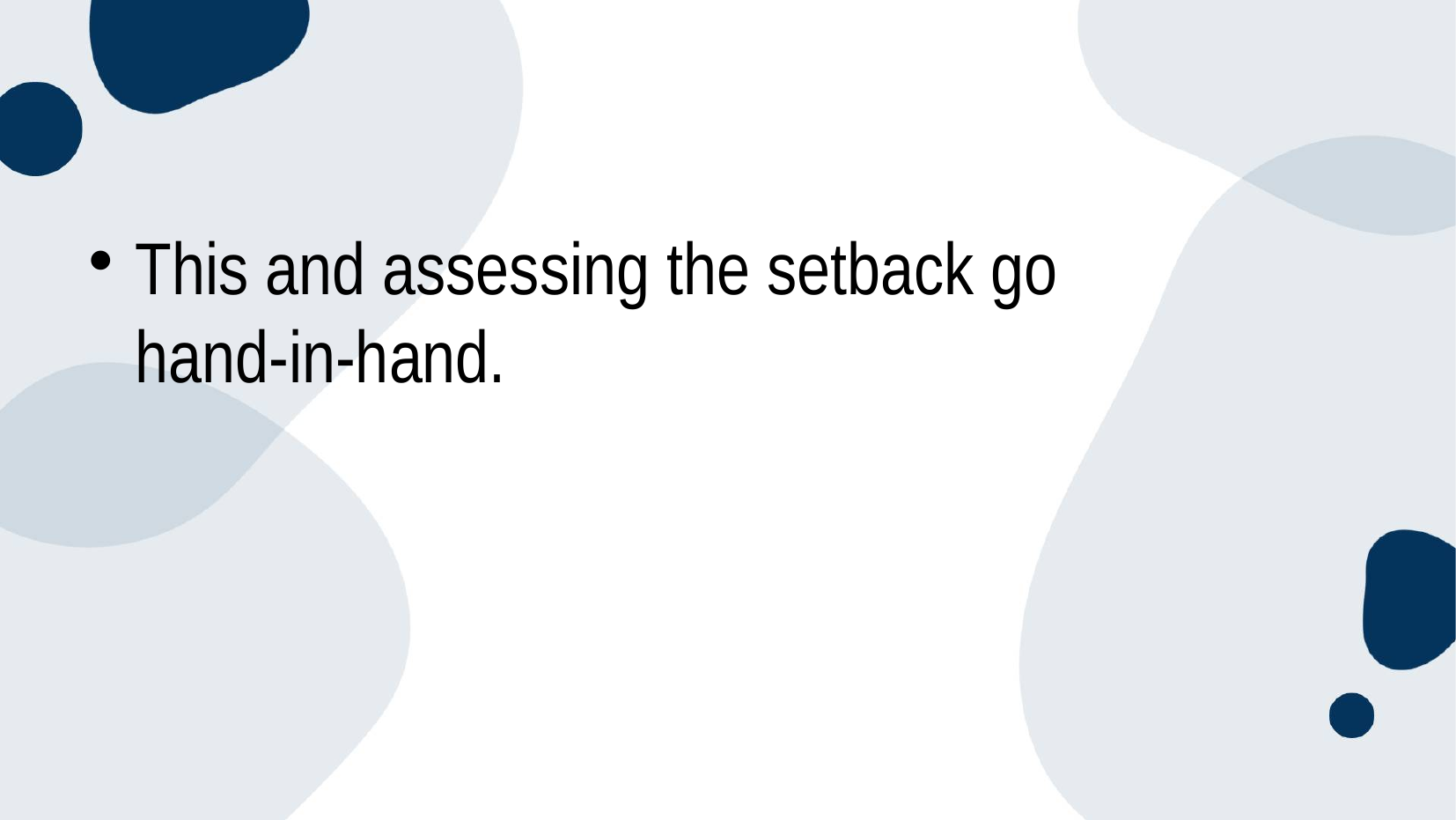

#
This and assessing the setback go           hand-in-hand.